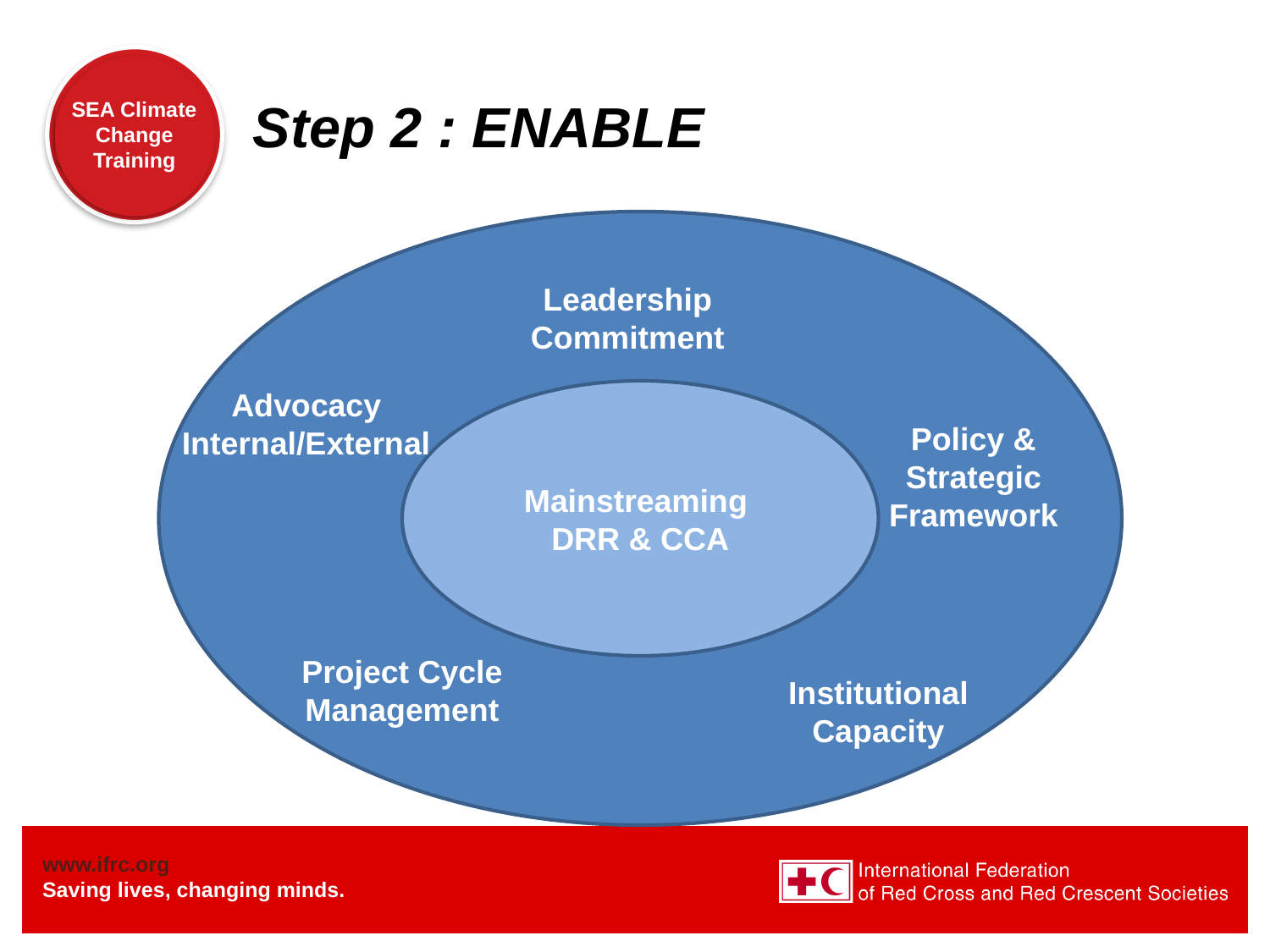

Step 2 : ENABLE

Leadership Commitment
Advocacy
Internal/External
Mainstreaming
DRR & CCA
Policy & Strategic Framework
Project Cycle Management
Institutional Capacity